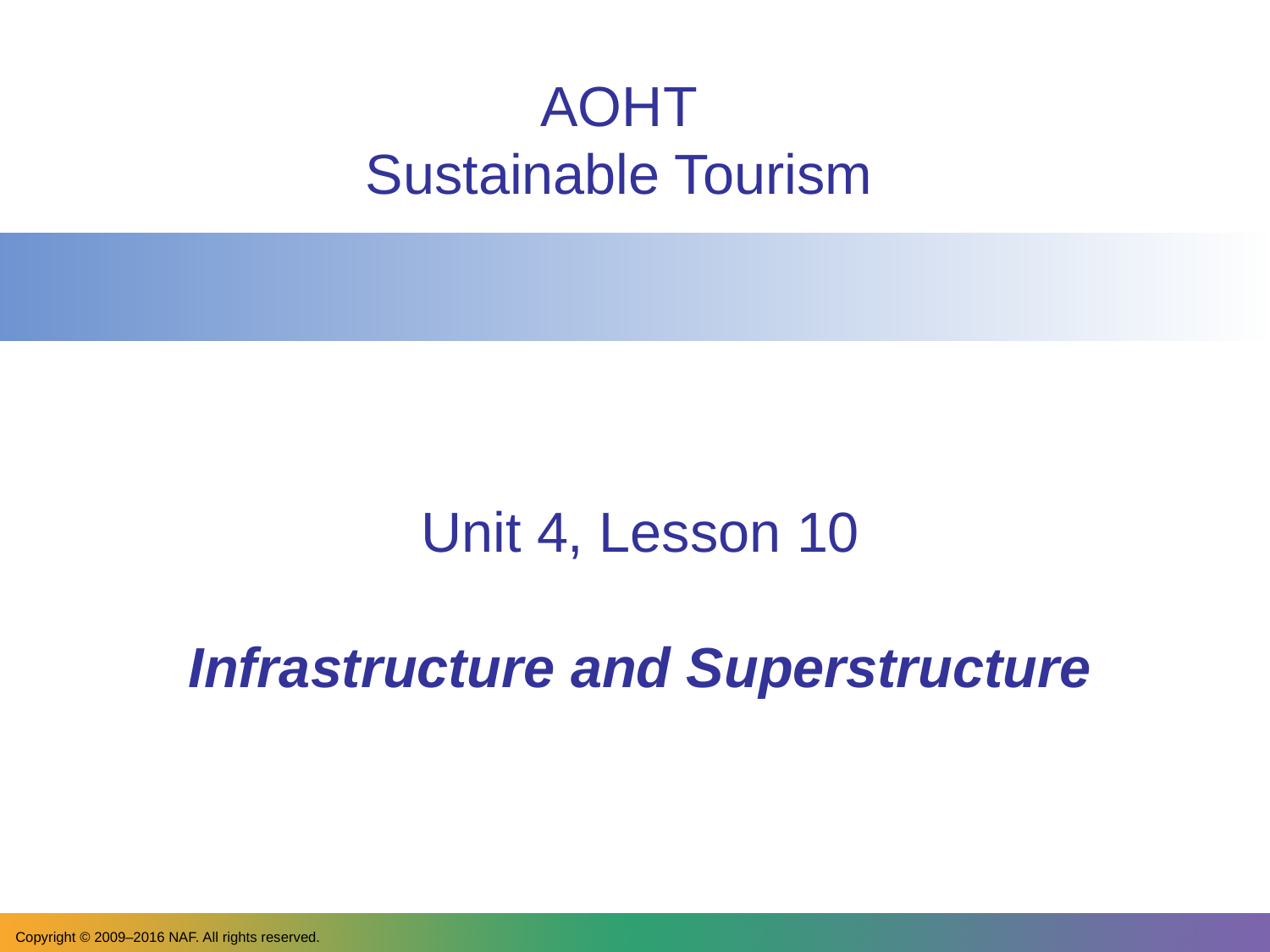

AOHT
Sustainable Tourism
# Unit 4, Lesson 10 Infrastructure and Superstructure
Copyright © 2009–2016 NAF. All rights reserved.